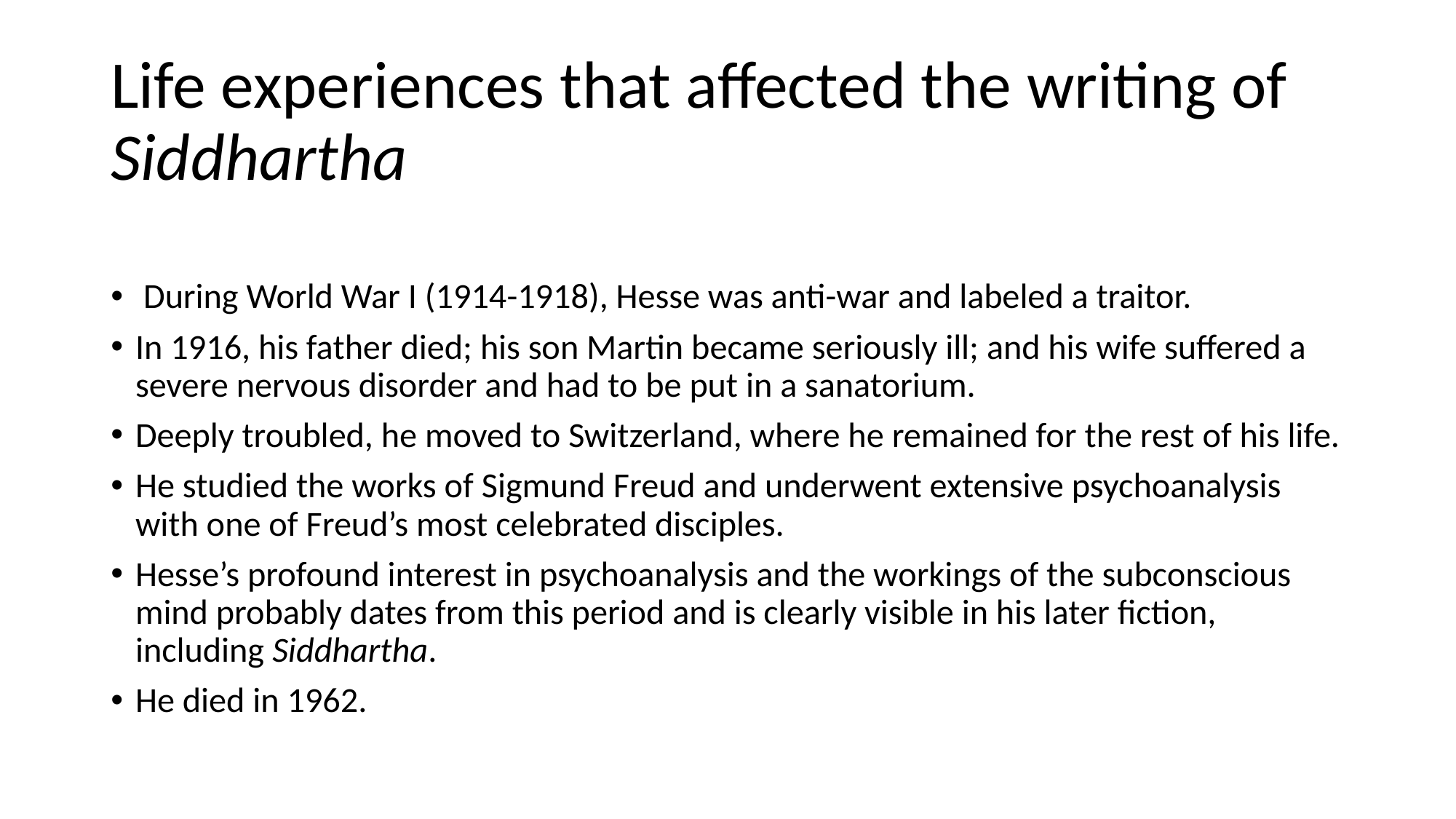

# Life experiences that affected the writing of  Siddhartha

 During World War I (1914-1918), Hesse was anti-war and labeled a traitor.
In 1916, his father died; his son Martin became seriously ill; and his wife suffered a severe nervous disorder and had to be put in a sanatorium.
Deeply troubled, he moved to Switzerland, where he remained for the rest of his life.
He studied the works of Sigmund Freud and underwent extensive psychoanalysis with one of Freud’s most celebrated disciples.
Hesse’s profound interest in psychoanalysis and the workings of the subconscious mind probably dates from this period and is clearly visible in his later fiction, including Siddhartha.
He died in 1962.